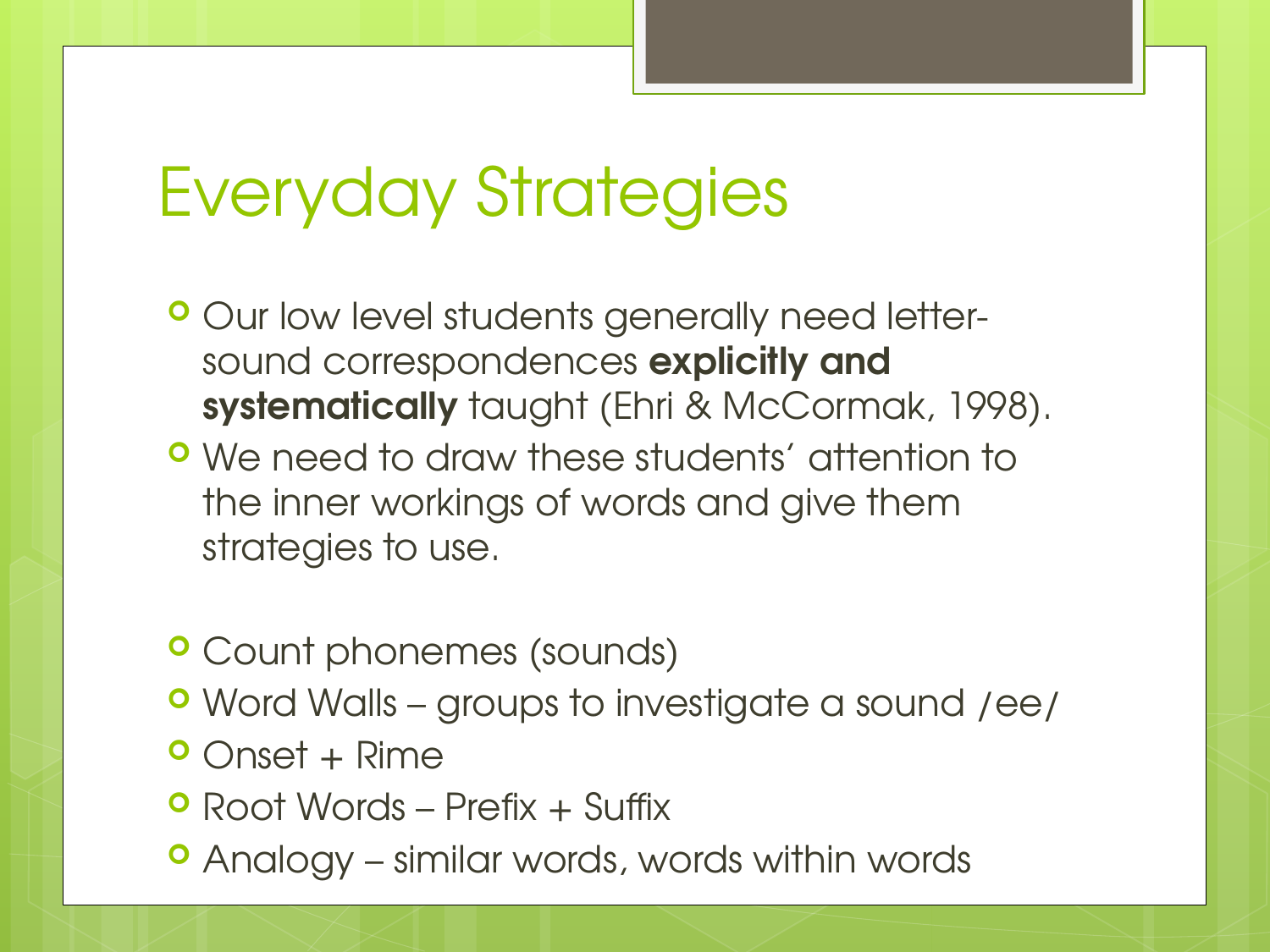

# Everyday Strategies
Our low level students generally need letter-sound correspondences explicitly and systematically taught (Ehri & McCormak, 1998).
We need to draw these students’ attention to the inner workings of words and give them strategies to use.

Count phonemes (sounds)
Word Walls – groups to investigate a sound /ee/
Onset + Rime
Root Words – Prefix + Suffix
Analogy – similar words, words within words